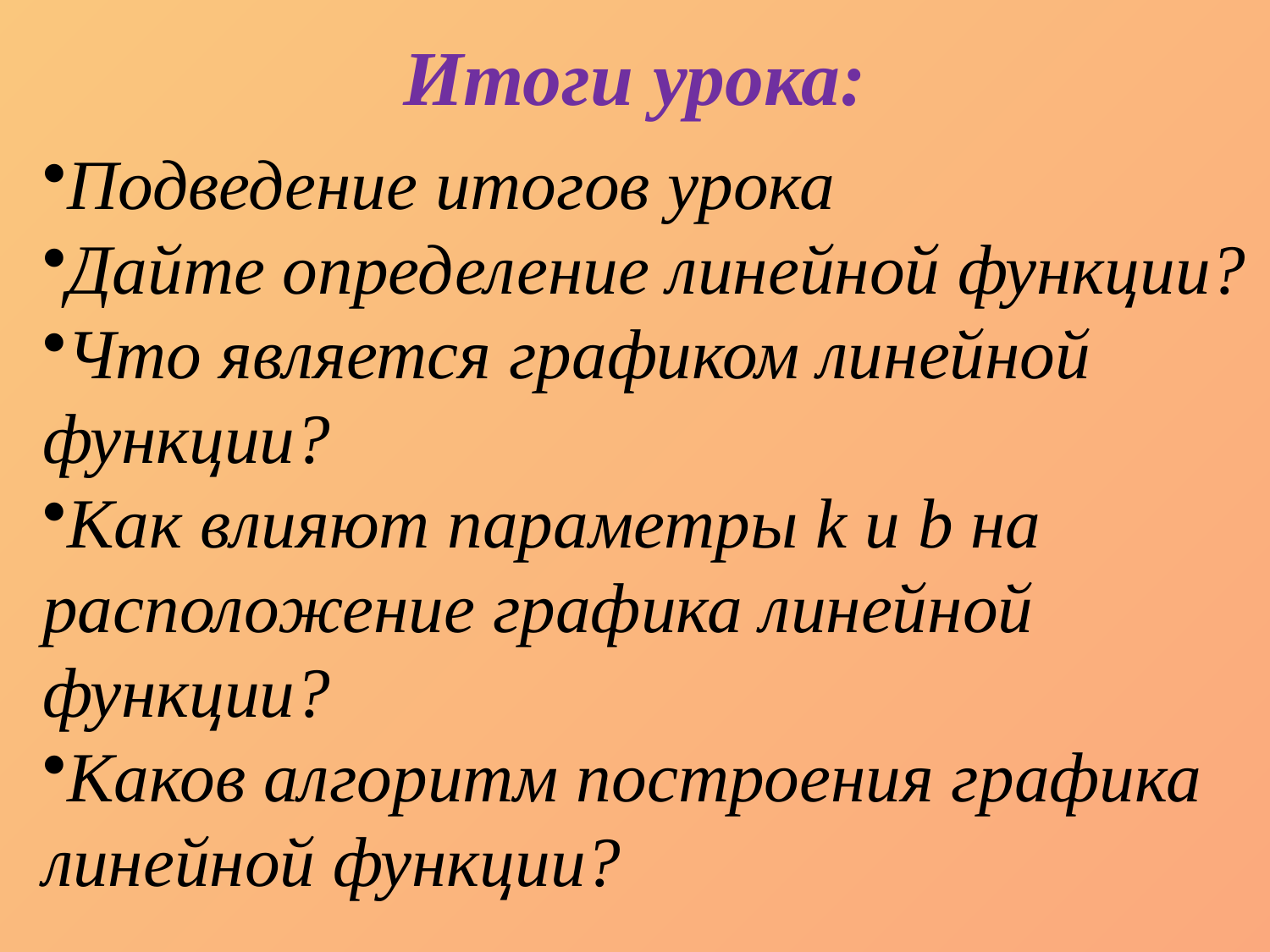

# Итоги урока:
Подведение итогов урока
Дайте определение линейной функции?
Что является графиком линейной функции?
Как влияют параметры k и b на расположение графика линейной функции?
Каков алгоритм построения графика линейной функции?